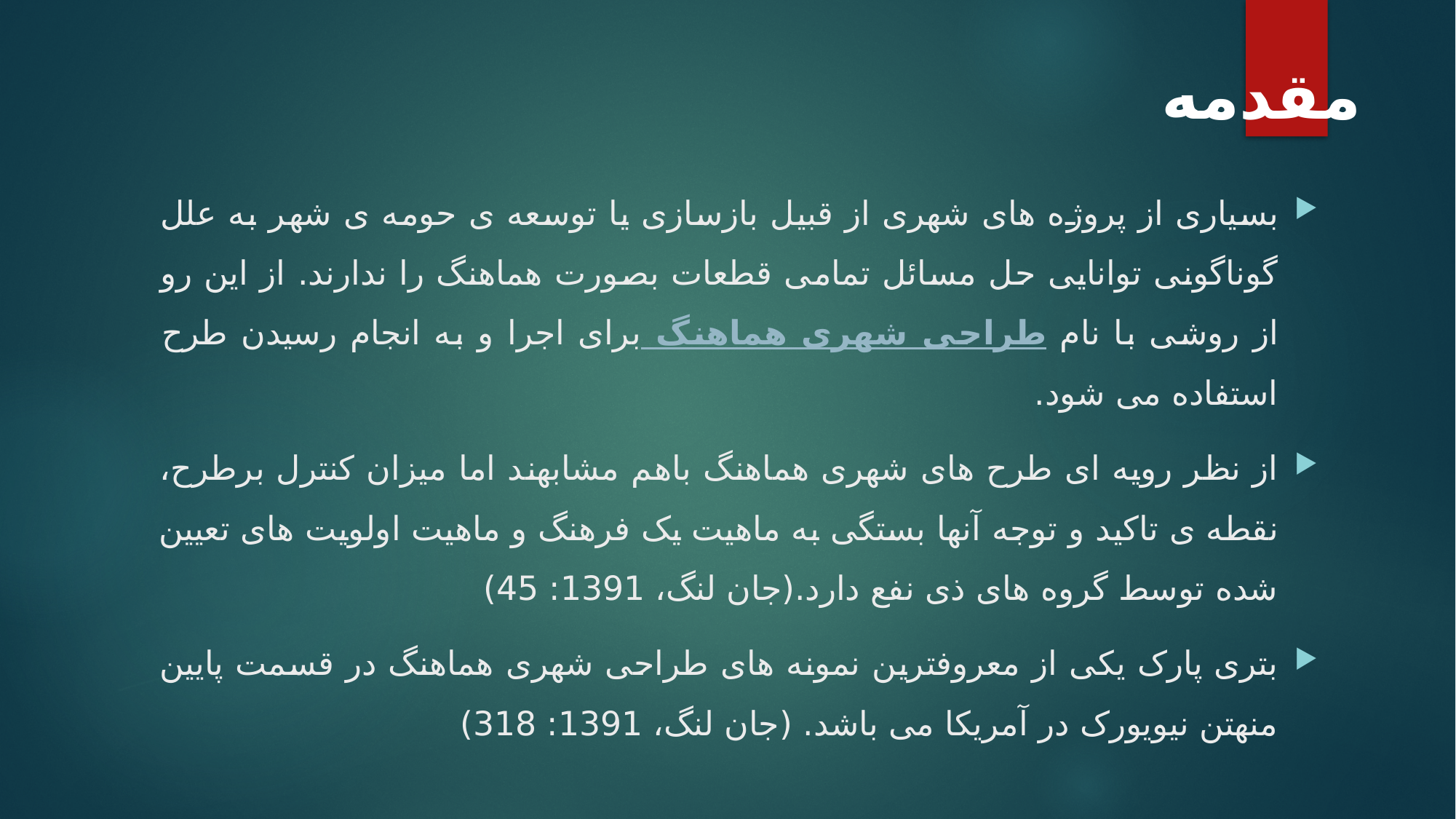

# مقدمه
بسیاری از پروژه های شهری از قبیل بازسازی یا توسعه ی حومه ی شهر به علل گوناگونی توانایی حل مسائل تمامی قطعات بصورت هماهنگ را ندارند. از این رو از روشی با نام طراحی شهری هماهنگ برای اجرا و به انجام رسیدن طرح استفاده می شود.
از نظر رویه ای طرح های شهری هماهنگ باهم مشابهند اما میزان کنترل برطرح، نقطه ی تاکید و توجه آنها بستگی به ماهیت یک فرهنگ و ماهیت اولویت های تعیین شده توسط گروه های ذی نفع دارد.(جان لنگ، 1391: 45)
بتری پارک یکی از معروفترین نمونه های طراحی شهری هماهنگ در قسمت پایین منهتن نیویورک در آمریکا می باشد. (جان لنگ، 1391: 318)